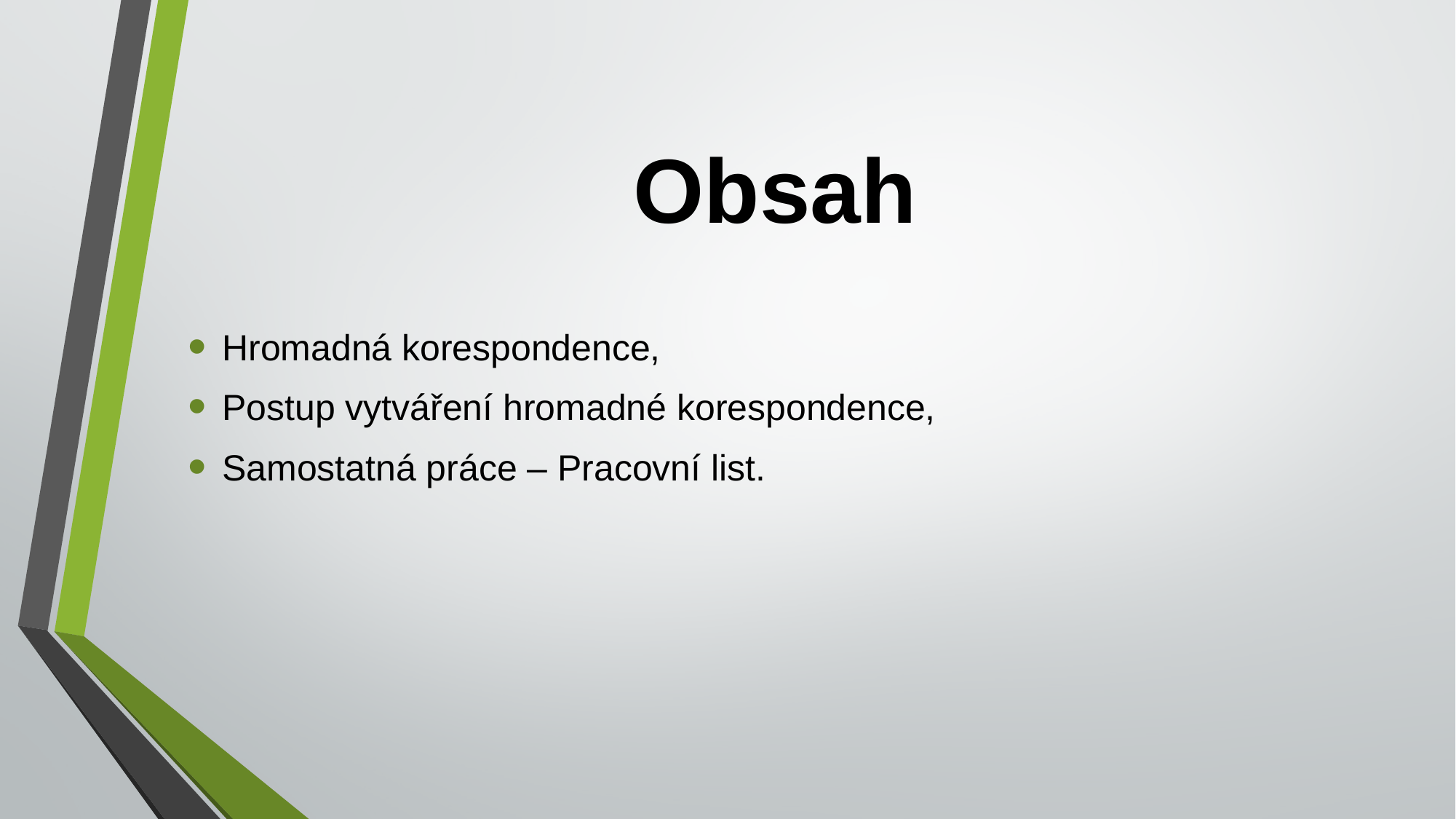

# Obsah
Hromadná korespondence,
Postup vytváření hromadné korespondence,
Samostatná práce – Pracovní list.